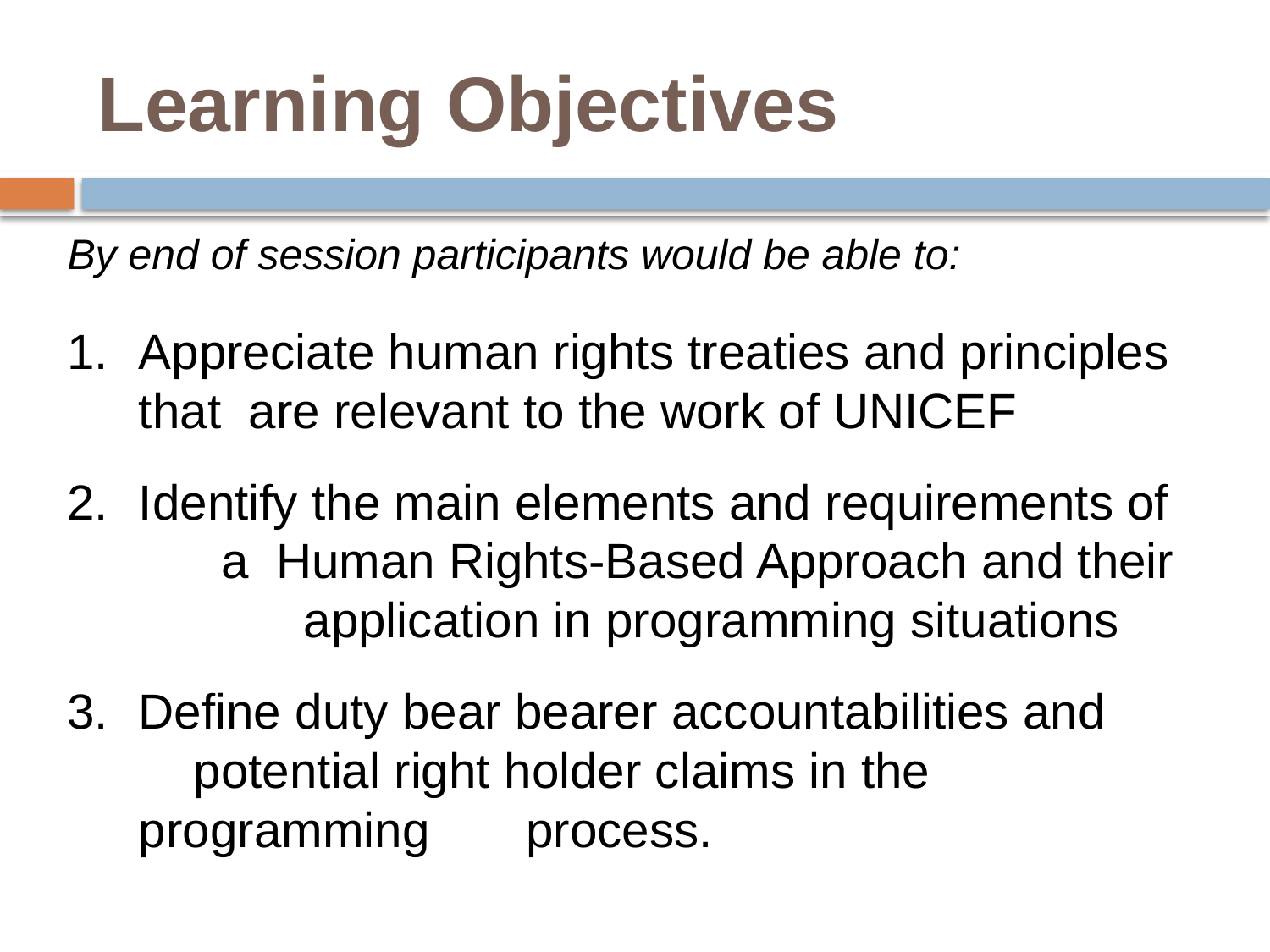

# Learning Objectives
By end of session participants would be able to:
Appreciate human rights treaties and principles  that  are relevant to the work of UNICEF
Identify the main elements and requirements of         a  Human Rights-Based Approach and their              application in programming situations
Define duty bear bearer accountabilities and           potential right holder claims in the programming       process.